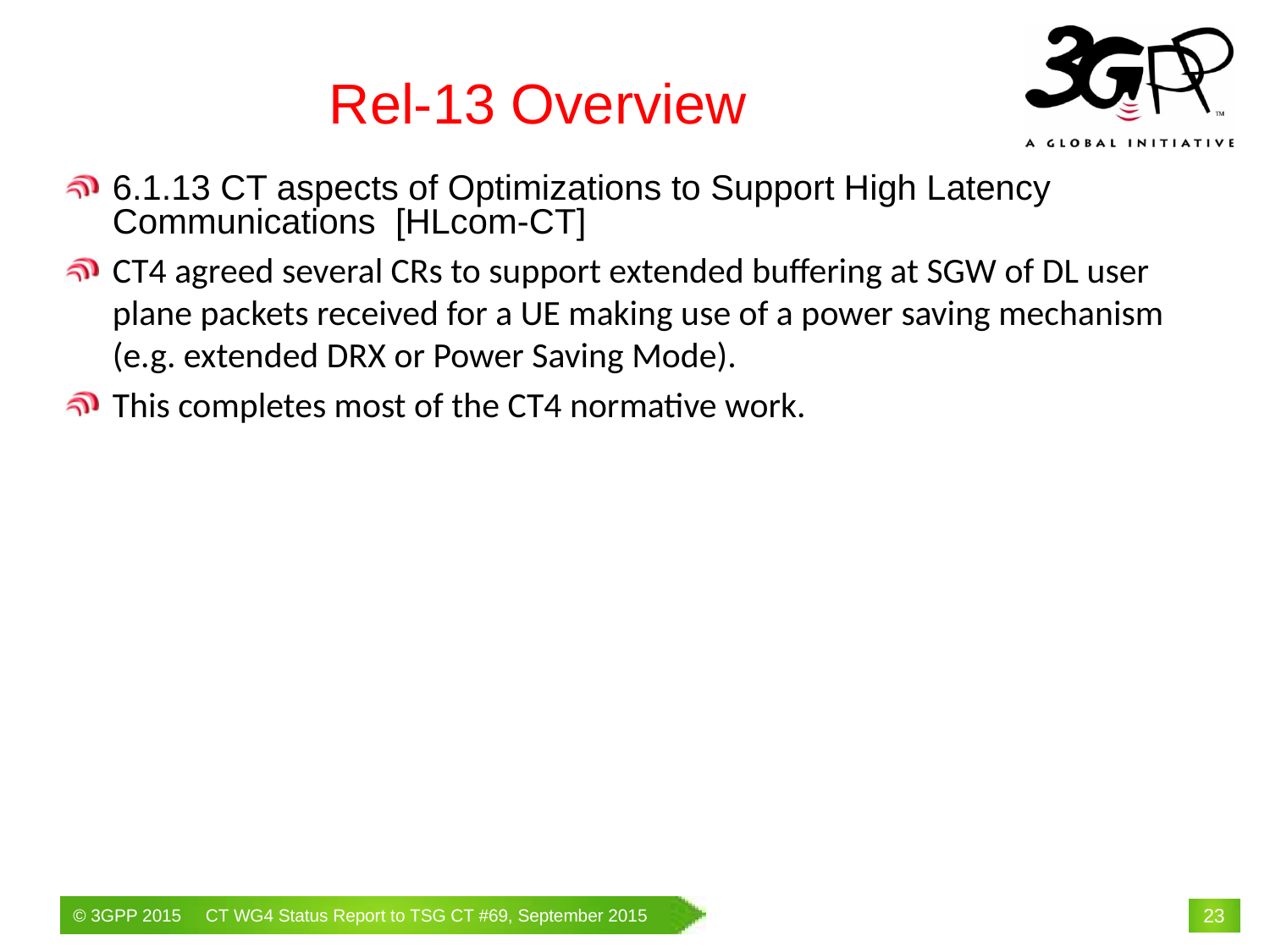

# Rel-13 Overview
6.1.13 CT aspects of Optimizations to Support High Latency Communications  [HLcom-CT]
CT4 agreed several CRs to support extended buffering at SGW of DL user plane packets received for a UE making use of a power saving mechanism (e.g. extended DRX or Power Saving Mode).
This completes most of the CT4 normative work.